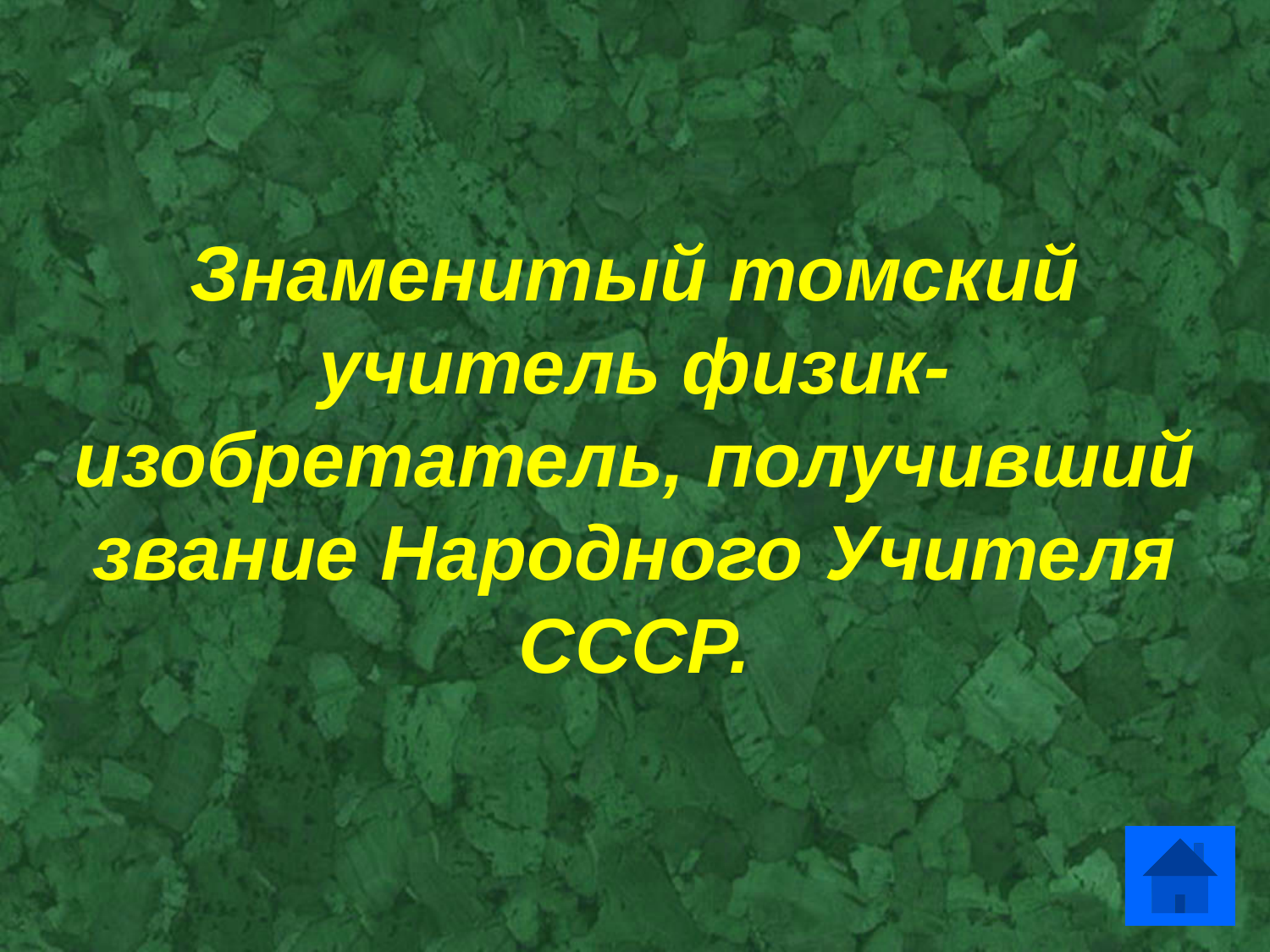

Знаменитый томский учитель физик-изобретатель, получивший звание Народного Учителя СССР.